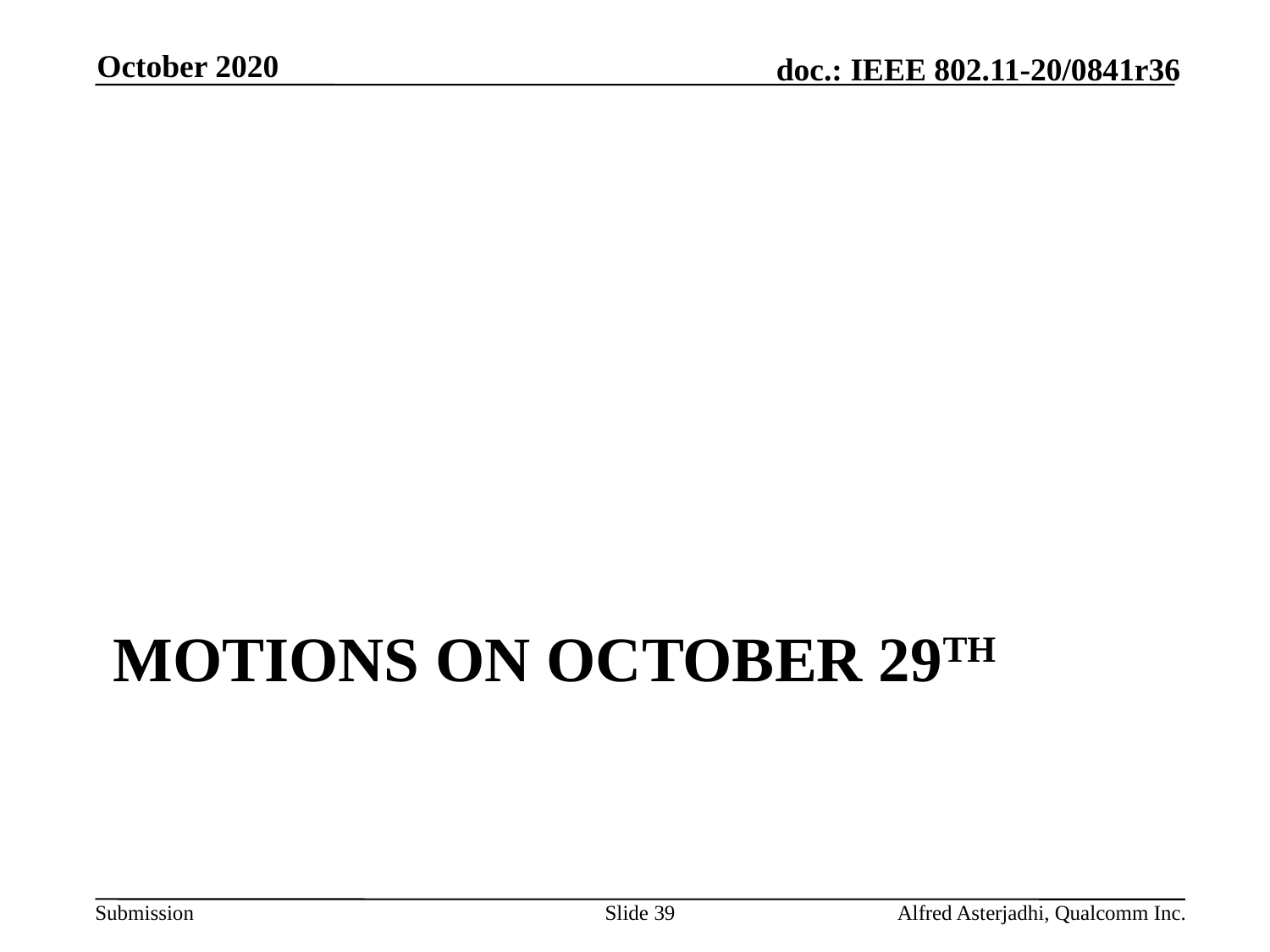

October 2020

# Motions on October 29th
Slide 39
Alfred Asterjadhi, Qualcomm Inc.